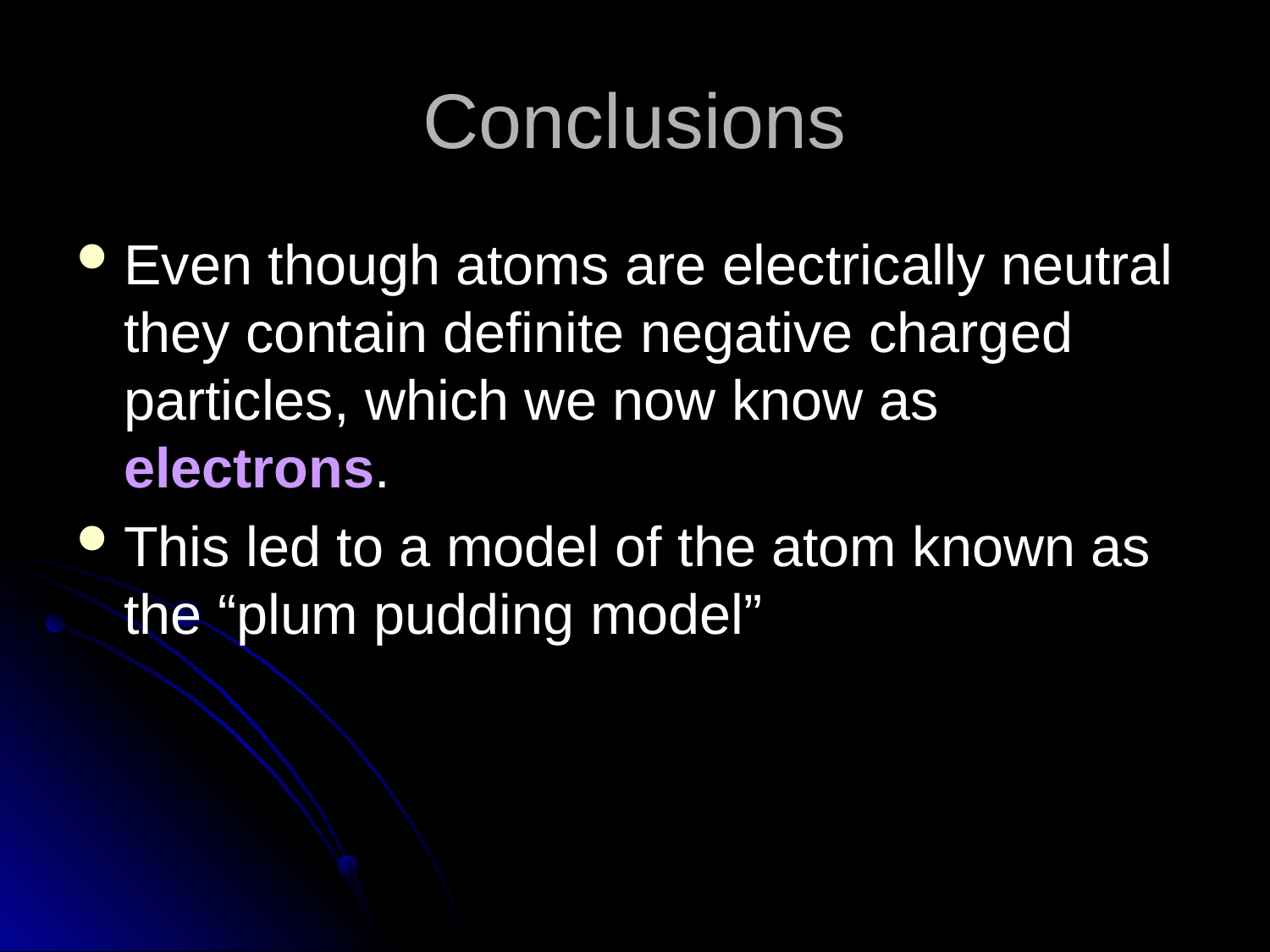

# Conclusions
Even though atoms are electrically neutral they contain definite negative charged particles, which we now know as electrons.
This led to a model of the atom known as the “plum pudding model”